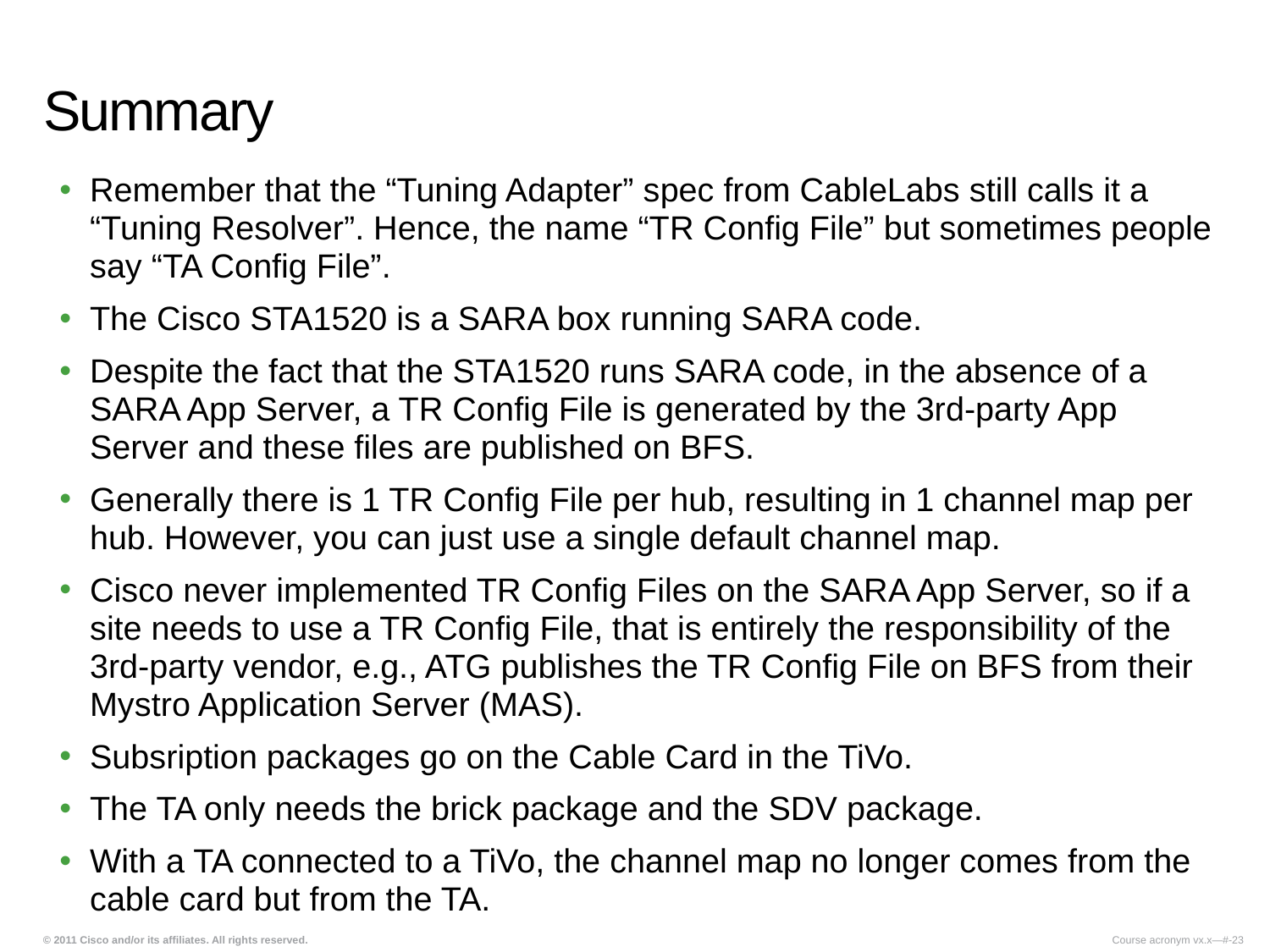

# Summary
Remember that the “Tuning Adapter” spec from CableLabs still calls it a “Tuning Resolver”. Hence, the name “TR Config File” but sometimes people say “TA Config File”.
The Cisco STA1520 is a SARA box running SARA code.
Despite the fact that the STA1520 runs SARA code, in the absence of a SARA App Server, a TR Config File is generated by the 3rd-party App Server and these files are published on BFS.
Generally there is 1 TR Config File per hub, resulting in 1 channel map per hub. However, you can just use a single default channel map.
Cisco never implemented TR Config Files on the SARA App Server, so if a site needs to use a TR Config File, that is entirely the responsibility of the 3rd-party vendor, e.g., ATG publishes the TR Config File on BFS from their Mystro Application Server (MAS).
Subsription packages go on the Cable Card in the TiVo.
The TA only needs the brick package and the SDV package.
With a TA connected to a TiVo, the channel map no longer comes from the cable card but from the TA.